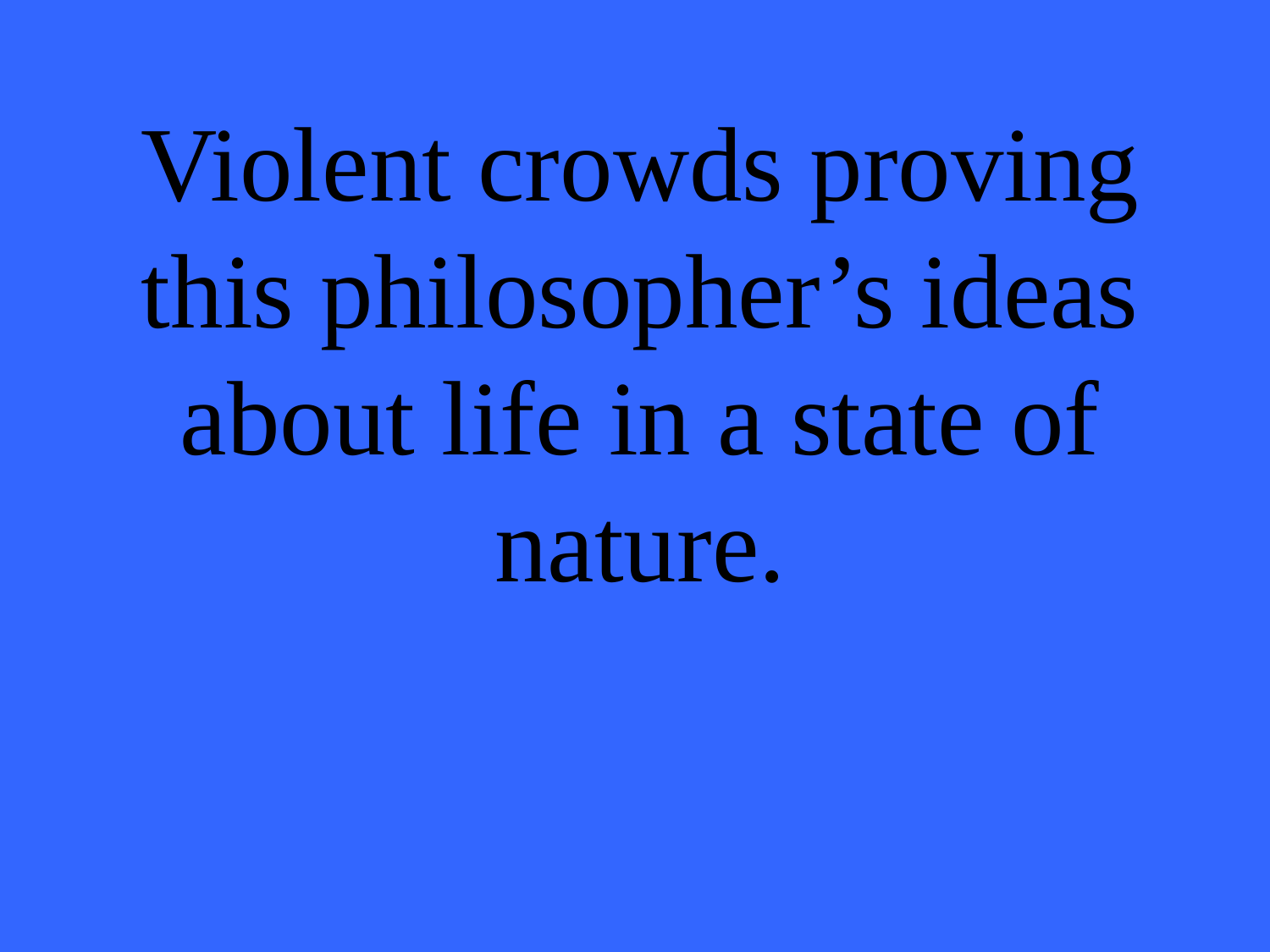

# Violent crowds proving this philosopher’s ideas about life in a state of nature.